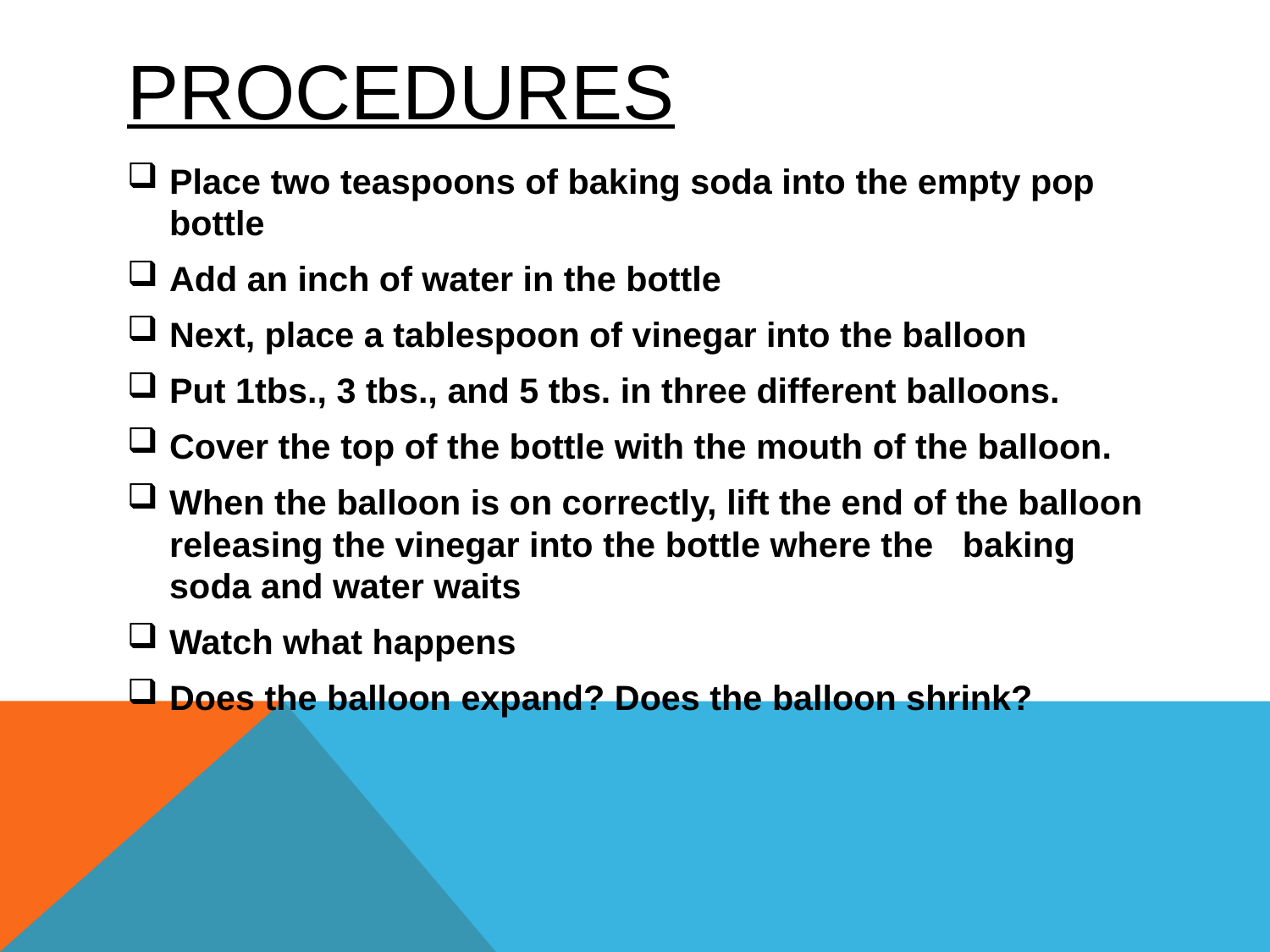

# Procedures
Place two teaspoons of baking soda into the empty pop bottle
Add an inch of water in the bottle
Next, place a tablespoon of vinegar into the balloon
Put 1tbs., 3 tbs., and 5 tbs. in three different balloons.
Cover the top of the bottle with the mouth of the balloon.
When the balloon is on correctly, lift the end of the balloon releasing the vinegar into the bottle where the   baking soda and water waits
Watch what happens
Does the balloon expand? Does the balloon shrink?